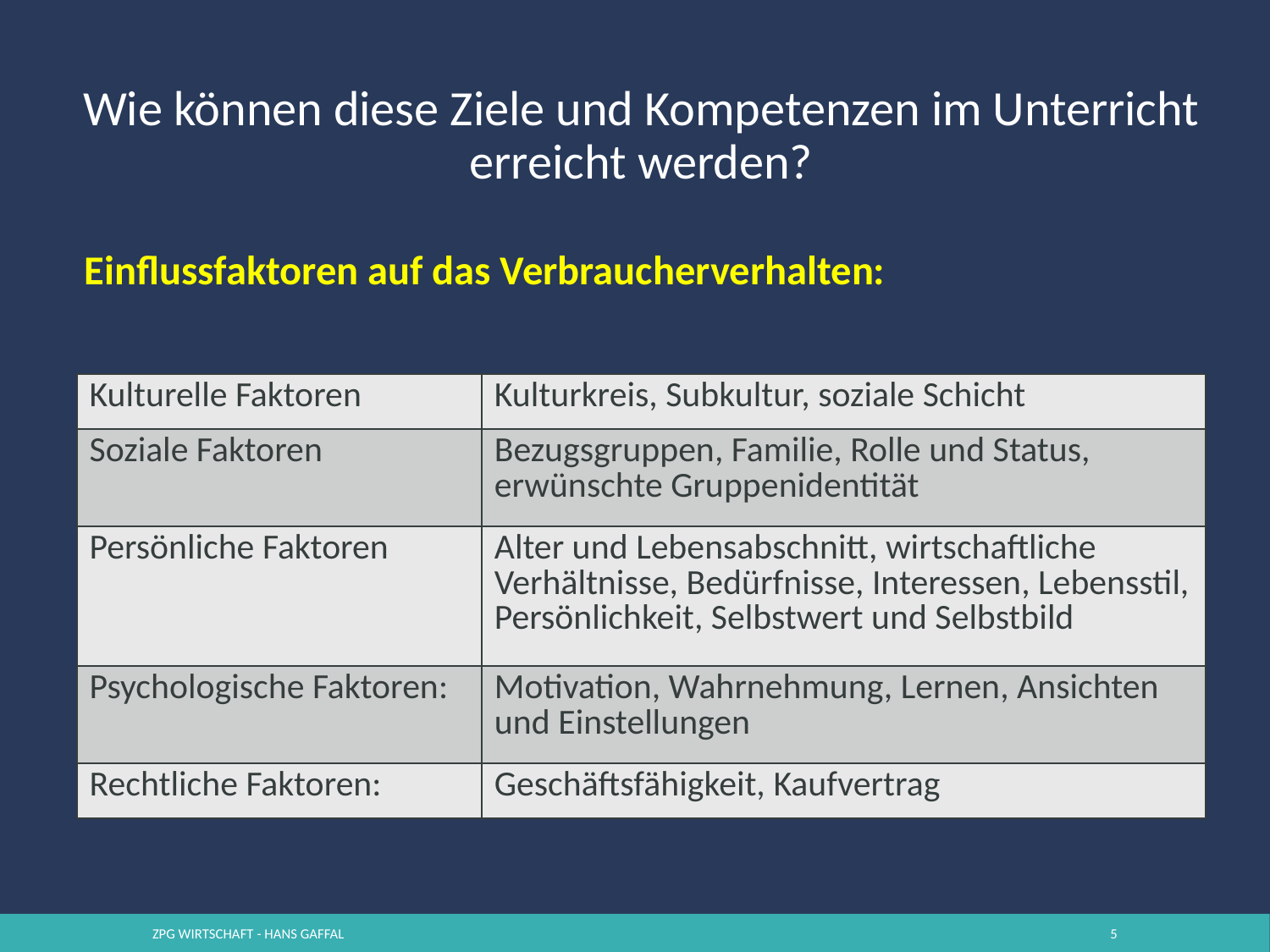

# Wie können diese Ziele und Kompetenzen im Unterricht erreicht werden?
Einflussfaktoren auf das Verbraucherverhalten:
| Kulturelle Faktoren | Kulturkreis, Subkultur, soziale Schicht |
| --- | --- |
| Soziale Faktoren | Bezugsgruppen, Familie, Rolle und Status, erwünschte Gruppenidentität |
| Persönliche Faktoren | Alter und Lebensabschnitt, wirtschaftliche Verhältnisse, Bedürfnisse, Interessen, Lebensstil, Persönlichkeit, Selbstwert und Selbstbild |
| Psychologische Faktoren: | Motivation, Wahrnehmung, Lernen, Ansichten und Einstellungen |
| Rechtliche Faktoren: | Geschäftsfähigkeit, Kaufvertrag |
ZPG Wirtschaft - Hans Gaffal
5